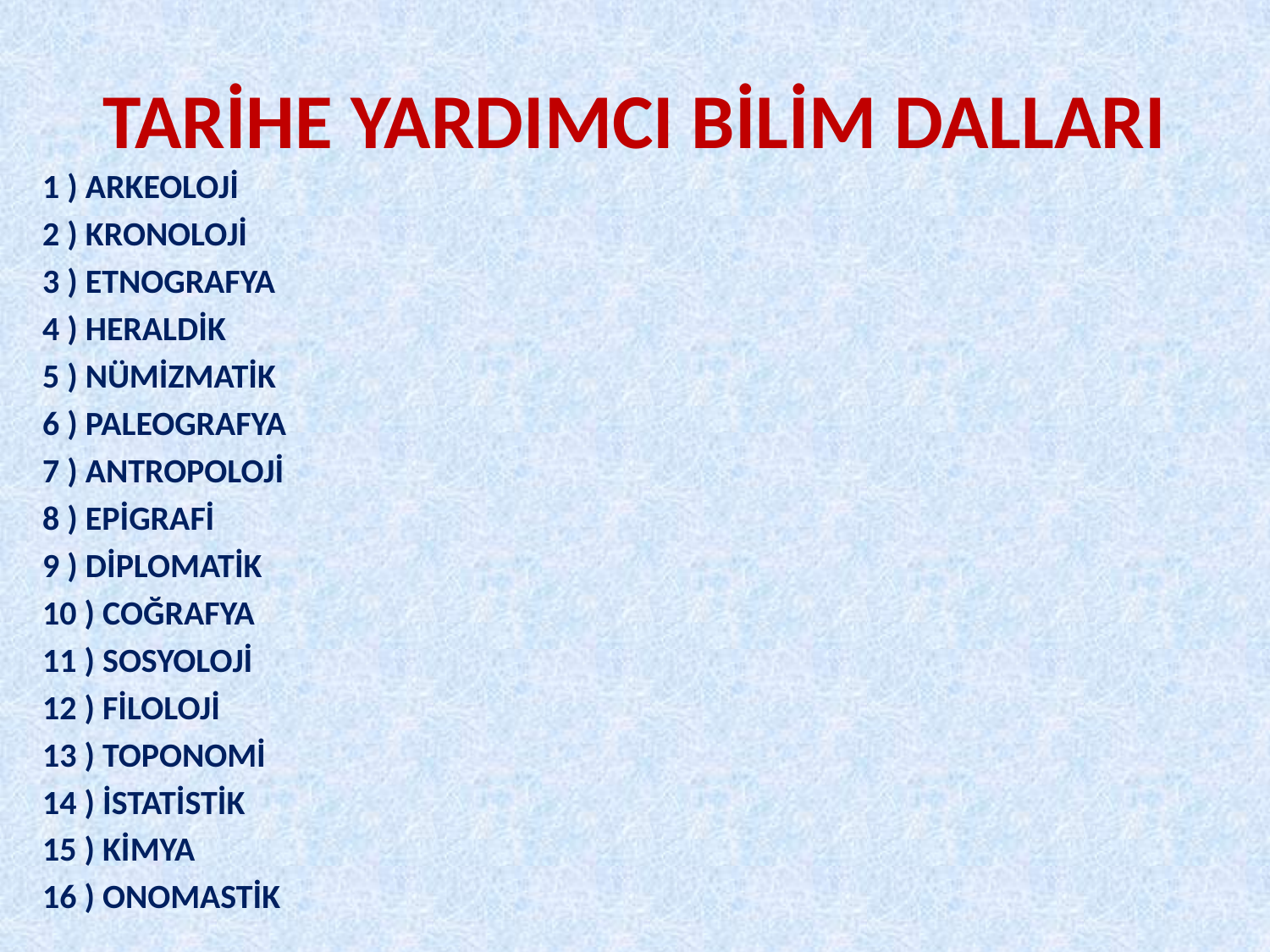

# TARİHE YARDIMCI BİLİM DALLARI
1 ) ARKEOLOJİ
2 ) KRONOLOJİ
3 ) ETNOGRAFYA
4 ) HERALDİK
5 ) NÜMİZMATİK
6 ) PALEOGRAFYA
7 ) ANTROPOLOJİ
8 ) EPİGRAFİ
9 ) DİPLOMATİK
10 ) COĞRAFYA
11 ) SOSYOLOJİ
12 ) FİLOLOJİ
13 ) TOPONOMİ
14 ) İSTATİSTİK
15 ) KİMYA
16 ) ONOMASTİK